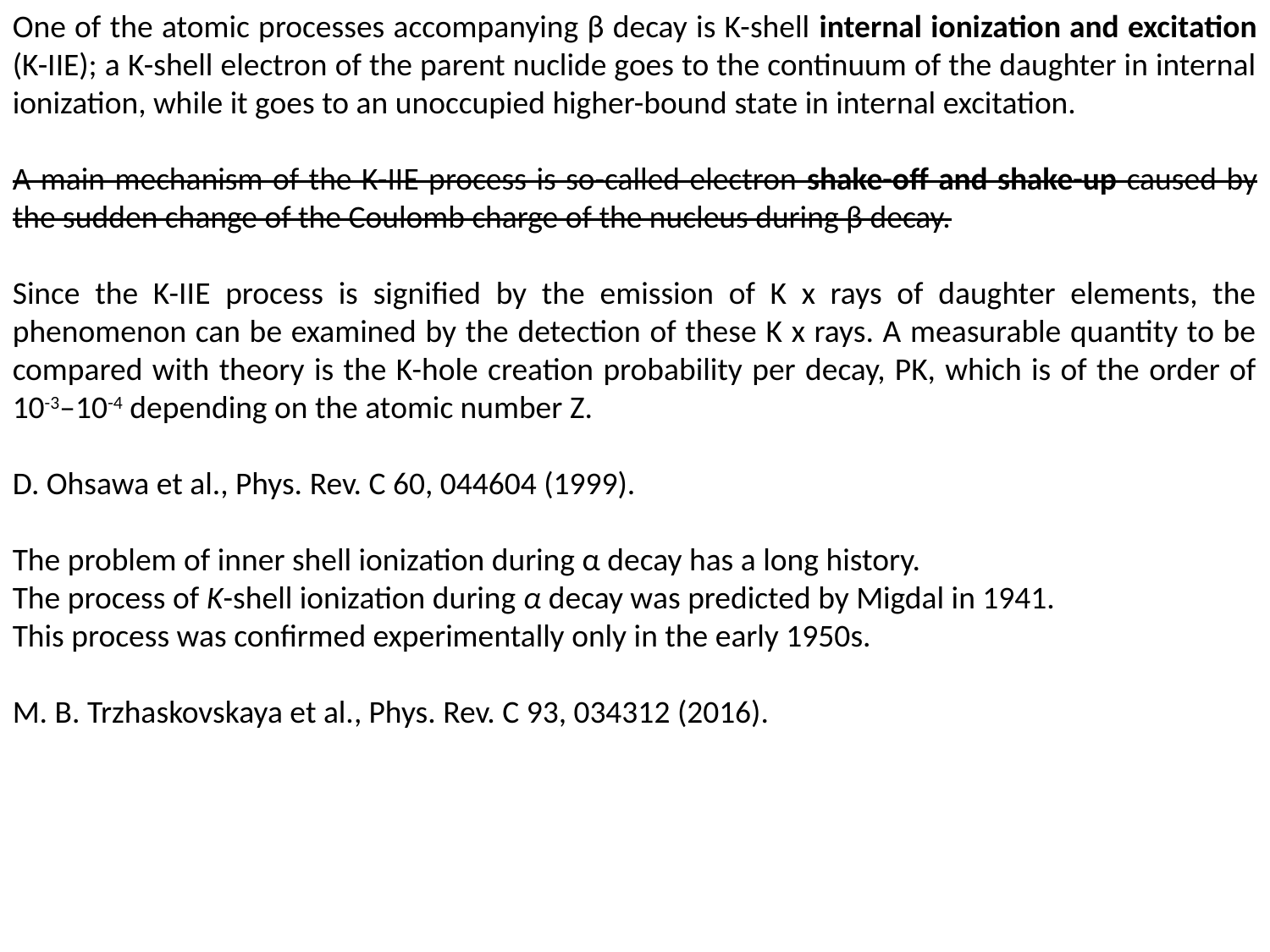

One of the atomic processes accompanying β decay is K-shell internal ionization and excitation (K-IIE); a K-shell electron of the parent nuclide goes to the continuum of the daughter in internal ionization, while it goes to an unoccupied higher-bound state in internal excitation.

A main mechanism of the K-IIE process is so-called electron shake-off and shake-up caused by the sudden change of the Coulomb charge of the nucleus during β decay.

Since the K-IIE process is signified by the emission of K x rays of daughter elements, the phenomenon can be examined by the detection of these K x rays. A measurable quantity to be compared with theory is the K-hole creation probability per decay, PK, which is of the order of 10-3–10-4 depending on the atomic number Z.

D. Ohsawa et al., Phys. Rev. C 60, 044604 (1999).

The problem of inner shell ionization during α decay has a long history.
The process of K-shell ionization during α decay was predicted by Migdal in 1941.
This process was confirmed experimentally only in the early 1950s.

M. B. Trzhaskovskaya et al., Phys. Rev. C 93, 034312 (2016).